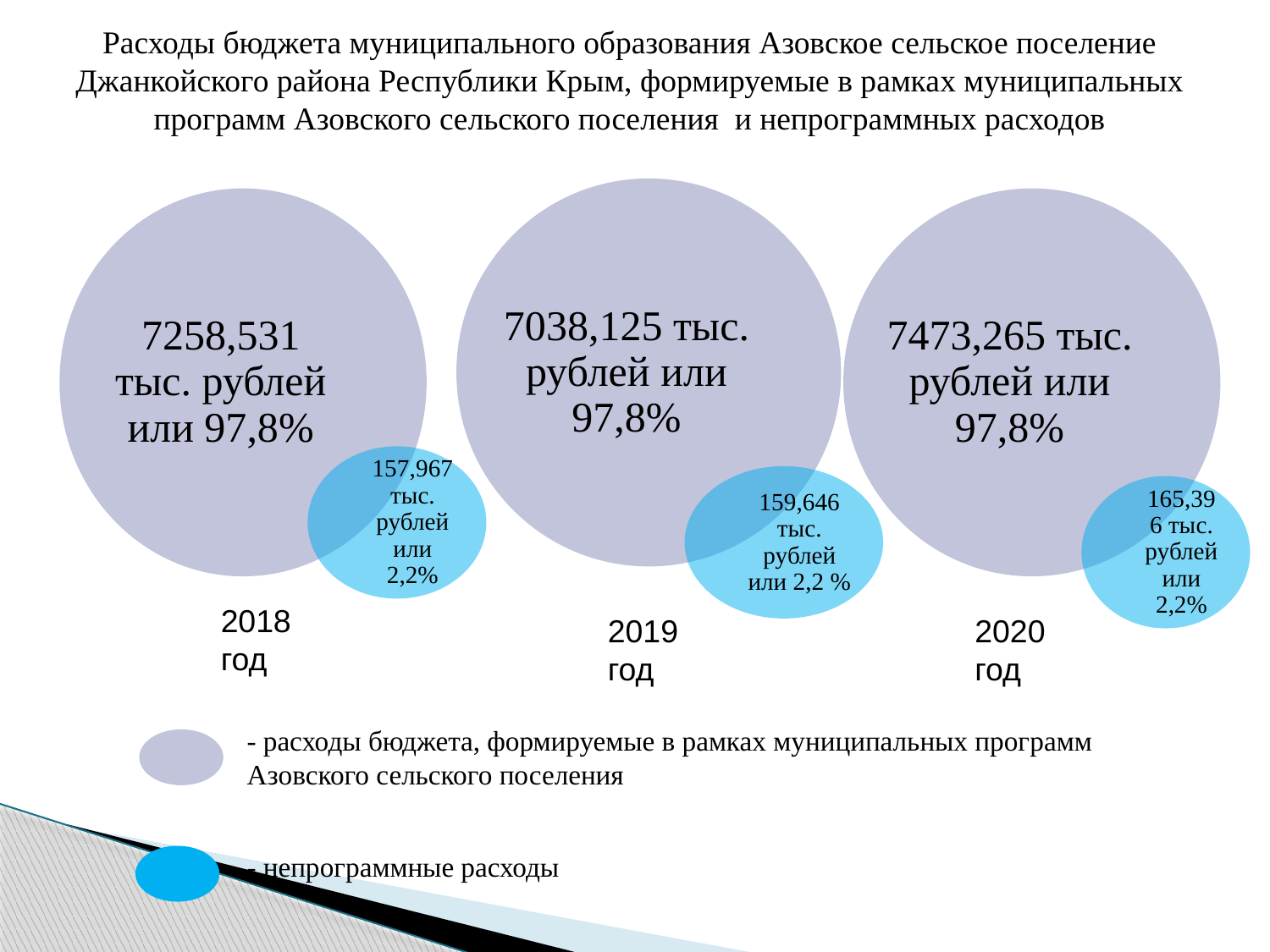

Расходы бюджета муниципального образования Азовское сельское поселение Джанкойского района Республики Крым, формируемые в рамках муниципальных программ Азовского сельского поселения  и непрограммных расходов
7038,125 тыс. рублей или 97,8%
7258,531 тыс. рублей или 97,8%
7473,265 тыс. рублей или 97,8%
157,967тыс. рублей или 2,2%
159,646 тыс. рублей или 2,2 %
165,396 тыс. рублей или 2,2%
2018 год
2019 год
2020 год
- расходы бюджета, формируемые в рамках муниципальных программ Азовского сельского поселения

- непрограммные расходы